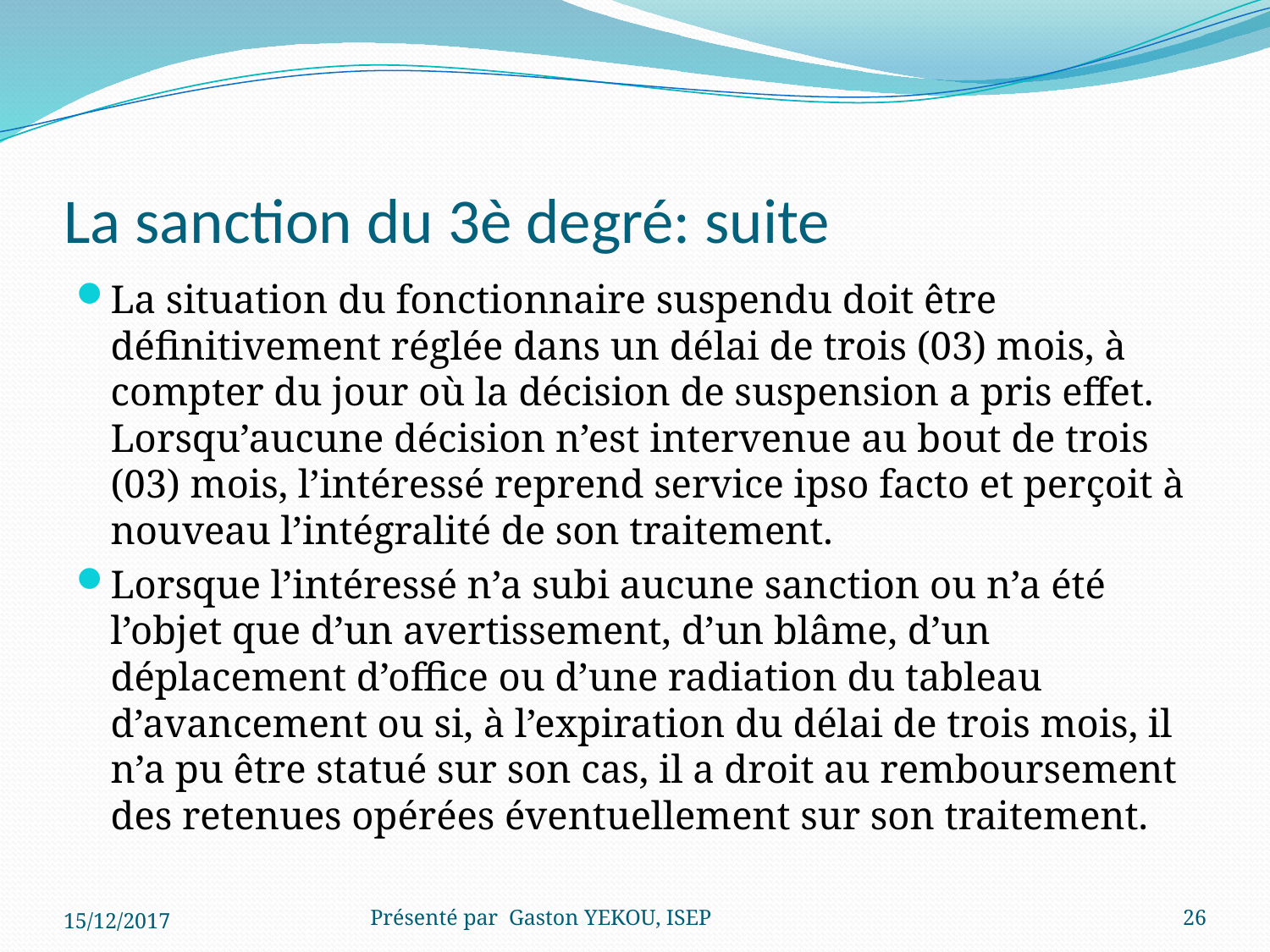

# La sanction du 3è degré: suite
La situation du fonctionnaire suspendu doit être définitivement réglée dans un délai de trois (03) mois, à compter du jour où la décision de suspension a pris effet. Lorsqu’aucune décision n’est intervenue au bout de trois (03) mois, l’intéressé reprend service ipso facto et perçoit à nouveau l’intégralité de son traitement.
Lorsque l’intéressé n’a subi aucune sanction ou n’a été l’objet que d’un avertissement, d’un blâme, d’un déplacement d’office ou d’une radiation du tableau d’avancement ou si, à l’expiration du délai de trois mois, il n’a pu être statué sur son cas, il a droit au remboursement des retenues opérées éventuellement sur son traitement.

15/12/2017
Présenté par  Gaston YEKOU, ISEP
26